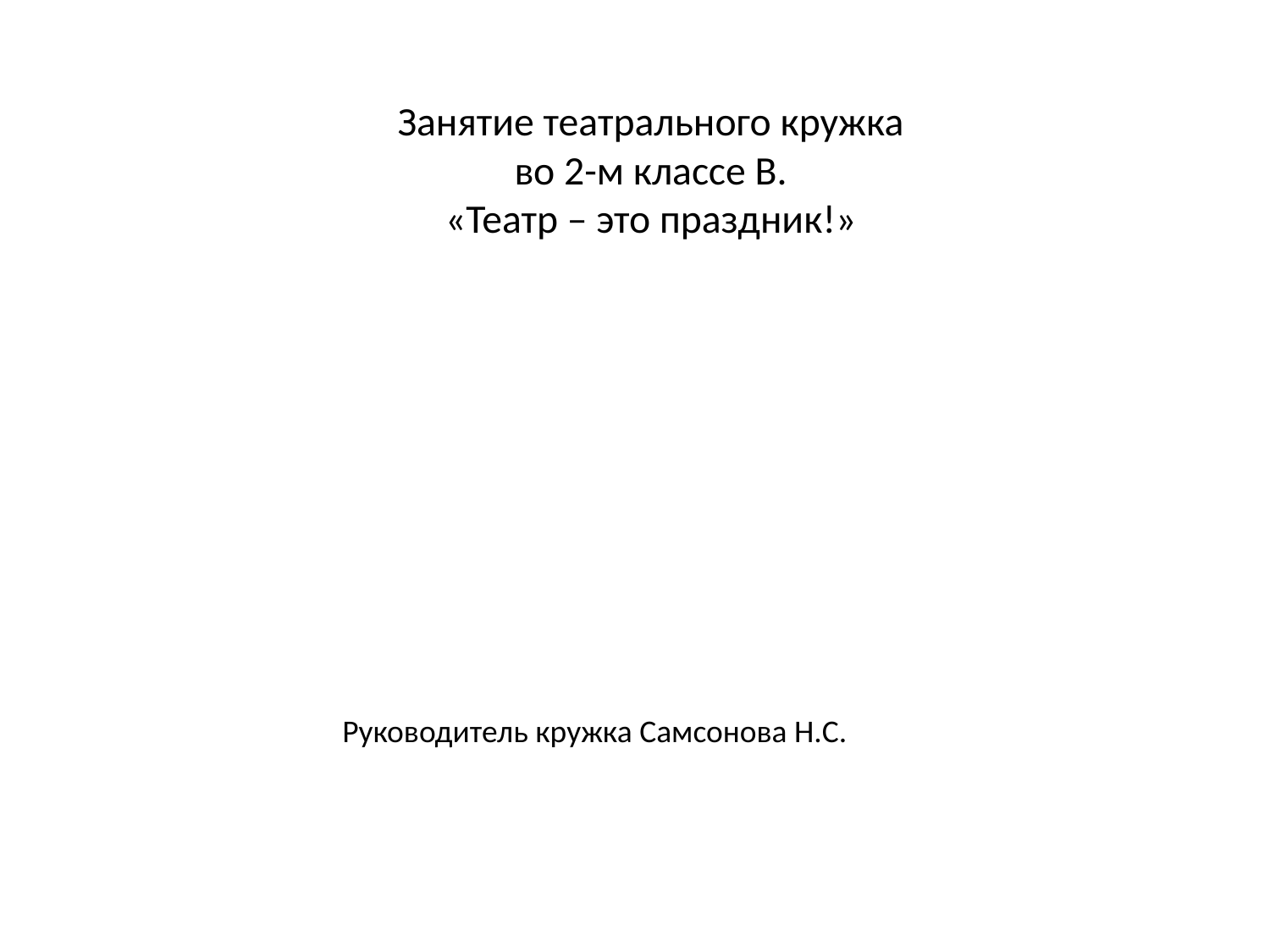

# Занятие театрального кружка во 2-м классе В. «Театр – это праздник!»
Руководитель кружка Самсонова Н.С.